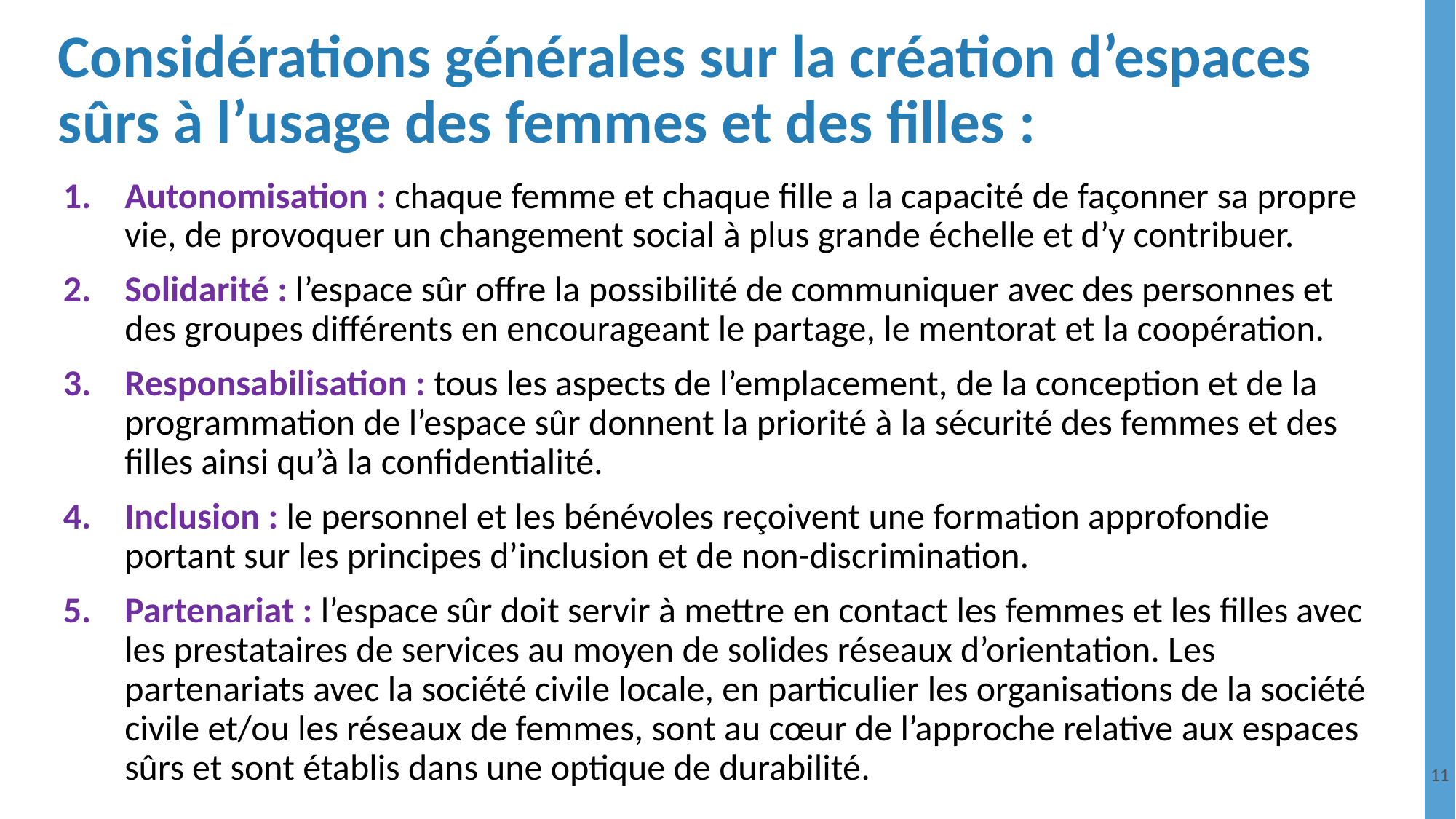

# Considérations générales sur la création d’espaces sûrs à l’usage des femmes et des filles :
Autonomisation : chaque femme et chaque fille a la capacité de façonner sa propre vie, de provoquer un changement social à plus grande échelle et d’y contribuer.
Solidarité : l’espace sûr offre la possibilité de communiquer avec des personnes et des groupes différents en encourageant le partage, le mentorat et la coopération.
Responsabilisation : tous les aspects de l’emplacement, de la conception et de la programmation de l’espace sûr donnent la priorité à la sécurité des femmes et des filles ainsi qu’à la confidentialité.
Inclusion : le personnel et les bénévoles reçoivent une formation approfondie portant sur les principes d’inclusion et de non-discrimination.
Partenariat : l’espace sûr doit servir à mettre en contact les femmes et les filles avec les prestataires de services au moyen de solides réseaux d’orientation. Les partenariats avec la société civile locale, en particulier les organisations de la société civile et/ou les réseaux de femmes, sont au cœur de l’approche relative aux espaces sûrs et sont établis dans une optique de durabilité.
11